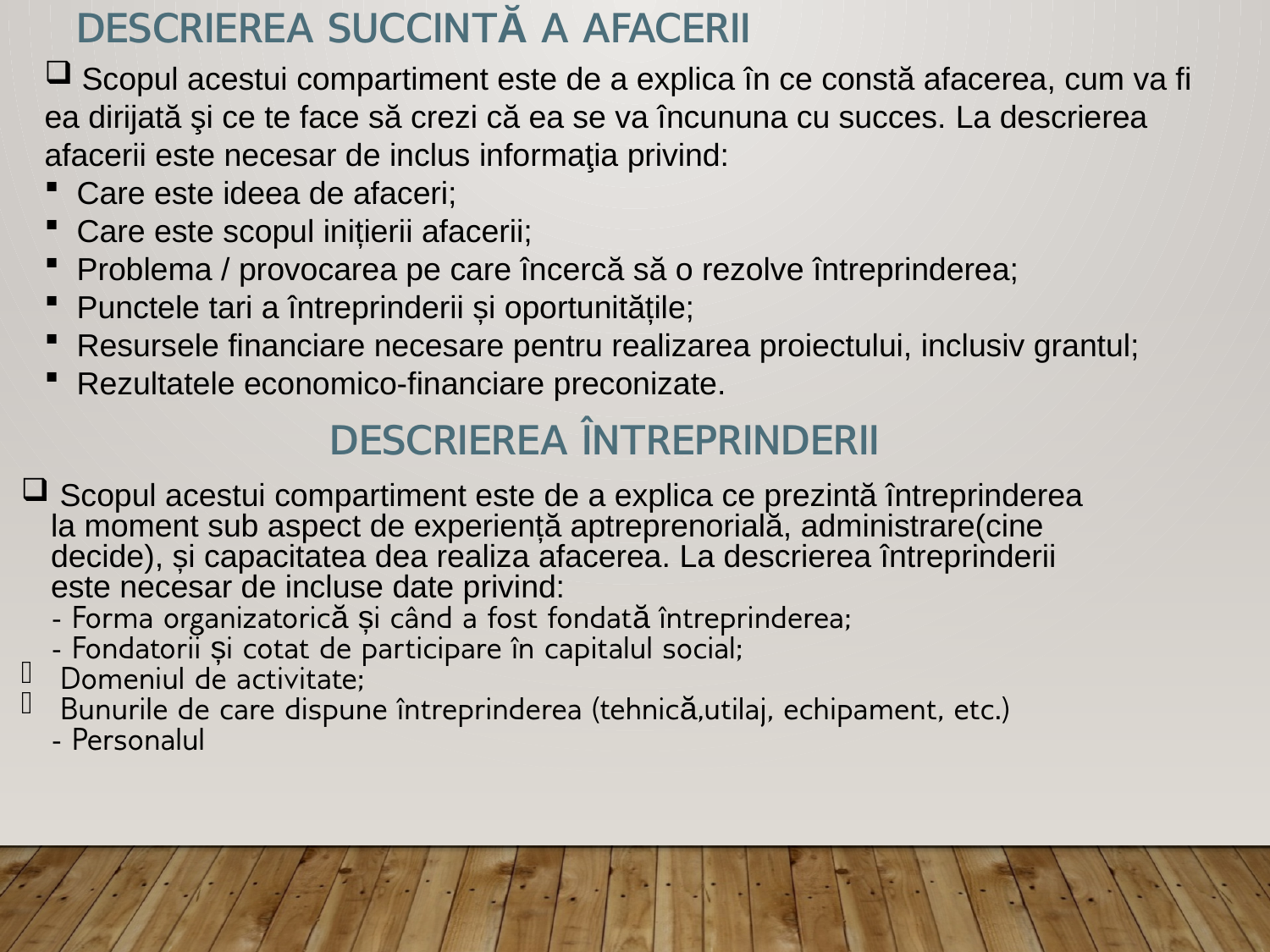

# DESCRIEREA SUCCINTĂ A AFACERII
 Scopul acestui compartiment este de a explica în ce constă afacerea, cum va fi ea dirijată şi ce te face să crezi că ea se va încununa cu succes. La descrierea afacerii este necesar de inclus informaţia privind:
  Care este ideea de afaceri;
  Care este scopul inițierii afacerii;
  Problema / provocarea pe care încercă să o rezolve întreprinderea;
  Punctele tari a întreprinderii și oportunitățile;
  Resursele financiare necesare pentru realizarea proiectului, inclusiv grantul;
  Rezultatele economico-financiare preconizate.
DESCRIEREA ÎNTREPRINDERII
 Scopul acestui compartiment este de a explica ce prezintă întreprinderea la moment sub aspect de experiență aptreprenorială, administrare(cine decide), și capacitatea dea realiza afacerea. La descrierea întreprinderii este necesar de incluse date privind:
- Forma organizatorică și când a fost fondată întreprinderea;
- Fondatorii și cotat de participare în capitalul social;
 Domeniul de activitate;
 Bunurile de care dispune întreprinderea (tehnică,utilaj, echipament, etc.)
- Personalul